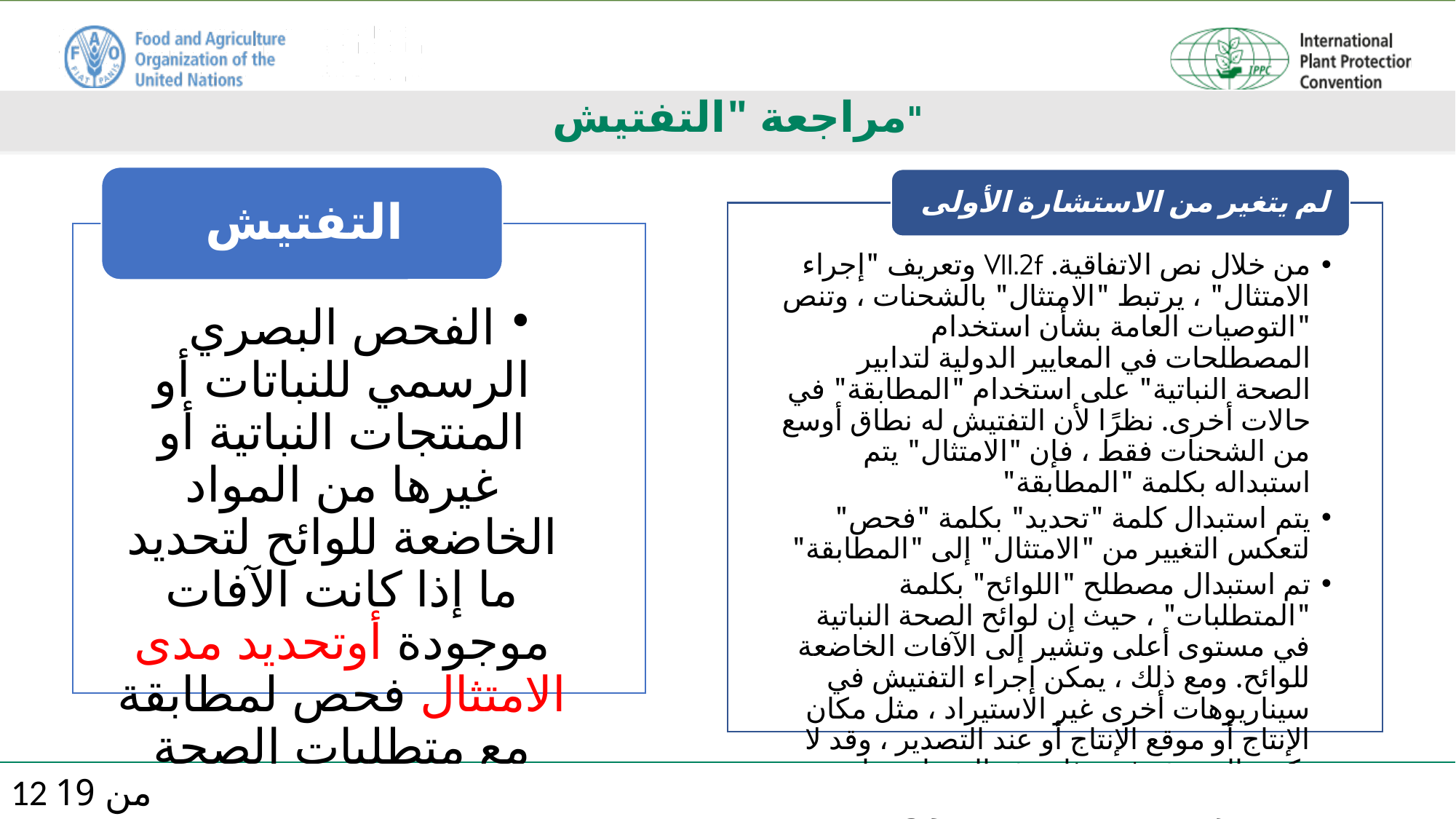

# مراجعة "التفتيش"
الفحص البصري الرسمي للنباتات أو المنتجات النباتية أو غيرها من المواد الخاضعة للوائح لتحديد ما إذا كانت الآفات موجودة أوتحدید مدی الامتثال فحص لمطابقة مع متطلبات الصحة النباتية"
التفتیش
من خلال نص الاتفاقية. VII.2f وتعريف "إجراء الامتثال" ، يرتبط "الامتثال" بالشحنات ، وتنص "التوصيات العامة بشأن استخدام المصطلحات في المعايير الدولية لتدابير الصحة النباتية" على استخدام "المطابقة" في حالات أخرى. نظرًا لأن التفتيش له نطاق أوسع من الشحنات فقط ، فإن "الامتثال" يتم استبداله بكلمة "المطابقة"
يتم استبدال كلمة "تحديد" بكلمة "فحص" لتعكس التغيير من "الامتثال" إلى "المطابقة"
تم استبدال مصطلح "اللوائح" بكلمة "المتطلبات" ، حيث إن لوائح الصحة النباتية في مستوى أعلى وتشير إلى الآفات الخاضعة للوائح. ومع ذلك ، يمكن إجراء التفتيش في سيناريوهات أخرى غير الاستيراد ، مثل مكان الإنتاج أو موقع الإنتاج أو عند التصدير ، وقد لا يكون التفتيش في مثل هذه السيناريوهات دائمًا مرتبطًا بالآفات الخاضعة للوائح
لم يتغير من الاستشارة الأولى
12 من 19